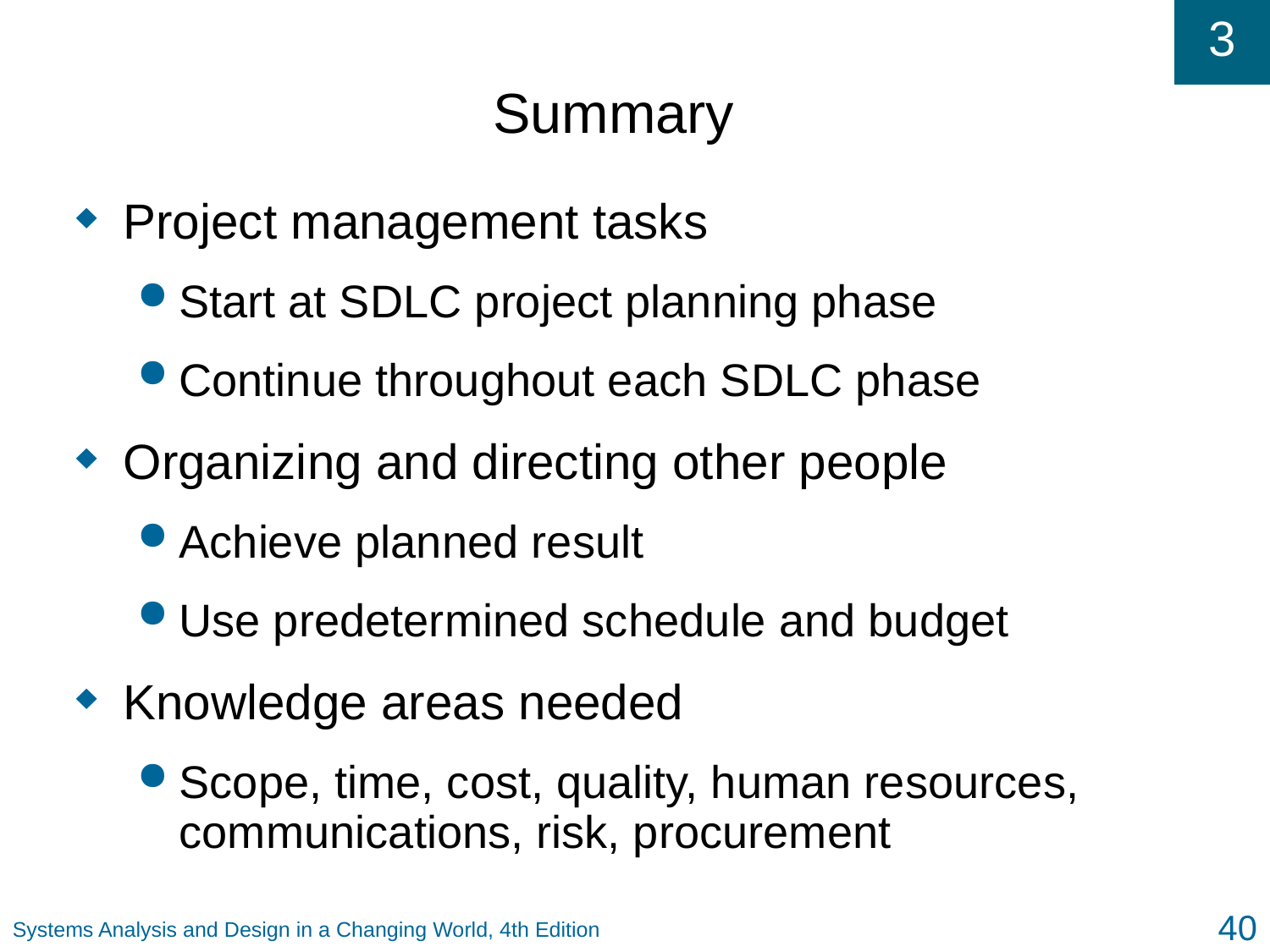

# Summary
Project management tasks
Start at SDLC project planning phase
Continue throughout each SDLC phase
Organizing and directing other people
Achieve planned result
Use predetermined schedule and budget
Knowledge areas needed
Scope, time, cost, quality, human resources, communications, risk, procurement
40
Systems Analysis and Design in a Changing World, 4th Edition